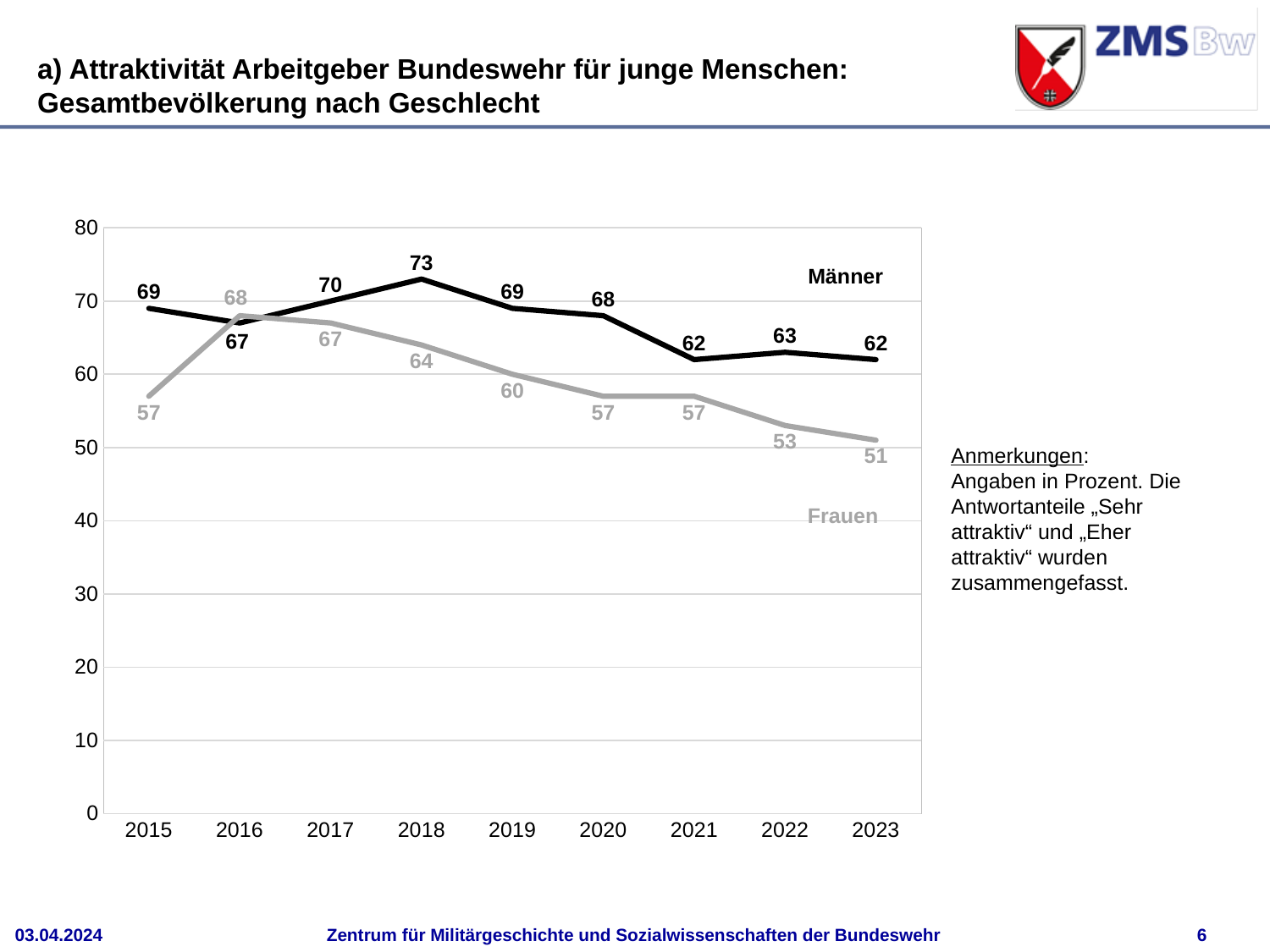

a) Attraktivität Arbeitgeber Bundeswehr für junge Menschen: Gesamtbevölkerung nach Geschlecht

### Chart

| Category | Datenreihe 1 | Spalte1 |
|---|---|---|
| 2015 | 69.0 | 57.0 |
| 2016 | 67.0 | 68.0 |
| 2017 | 70.0 | 67.0 |
| 2018 | 73.0 | 64.0 |
| 2019 | 69.0 | 60.0 |
| 2020 | 68.0 | 57.0 |
| 2021 | 62.0 | 57.0 |
| 2022 | 63.0 | 53.0 |
| 2023 | 62.0 | 51.0 |
Männer
Anmerkungen:
Angaben in Prozent. Die Antwortanteile „Sehr attraktiv“ und „Eher attraktiv“ wurden zusammengefasst.
Frauen